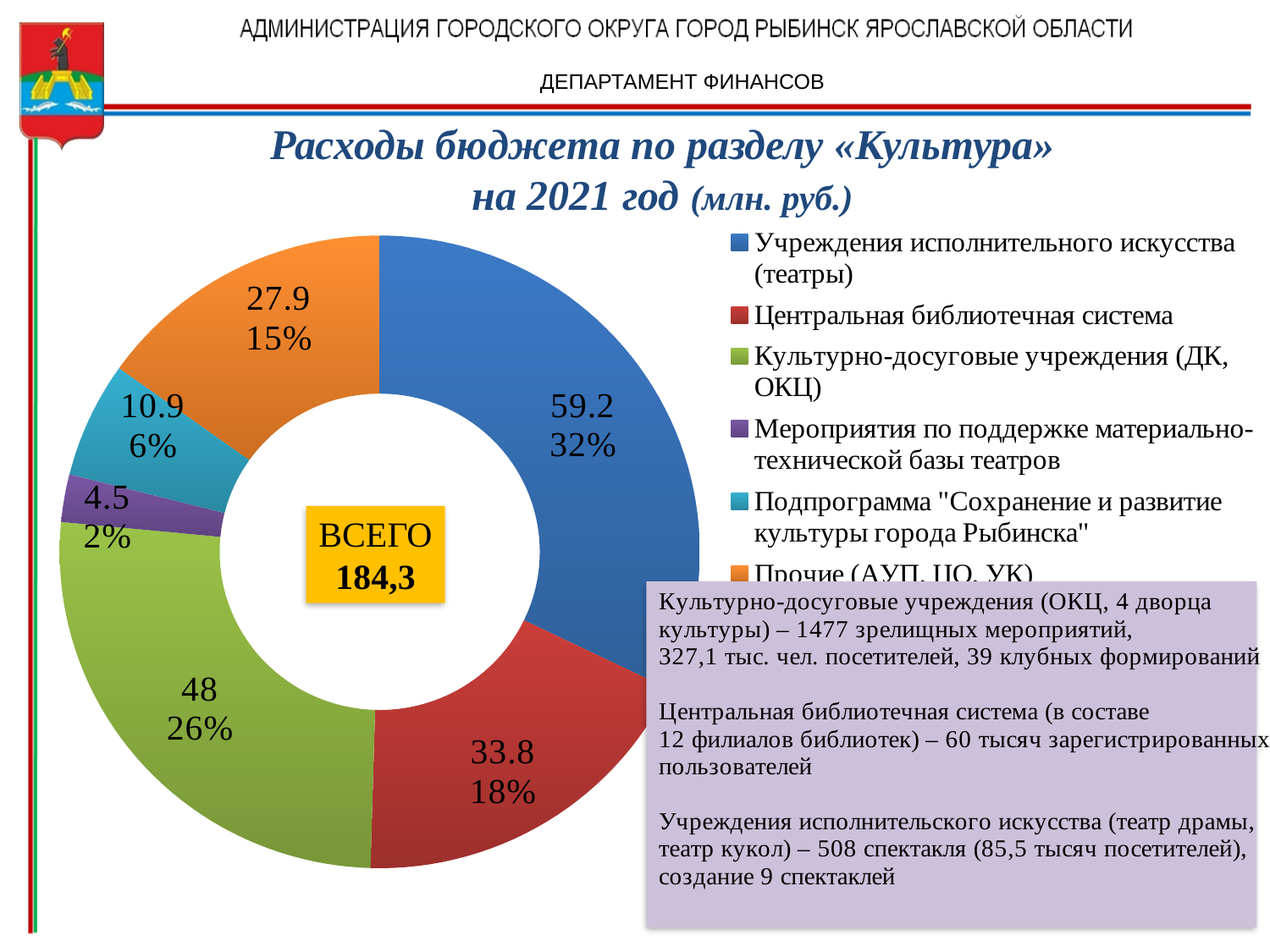

ДЕПАРТАМЕНТ ФИНАНСОВ
Расходы бюджета по разделу «Культура»
на 2021 год (млн. руб.)

### Chart

| Category | Продажи |
|---|---|
| Учреждения исполнительного искусства (театры) | 59.2 |
| Центральная библиотечная система | 33.8 |
| Культурно-досуговые учреждения (ДК, ОКЦ) | 48.0 |
| Мероприятия по поддержке материально-технической базы театров | 4.5 |
| Подпрограмма "Сохранение и развитие культуры города Рыбинска" | 10.9 |
| Прочие (АУП, ЦО, УК) | 27.9 |
ВСЕГО
184,3